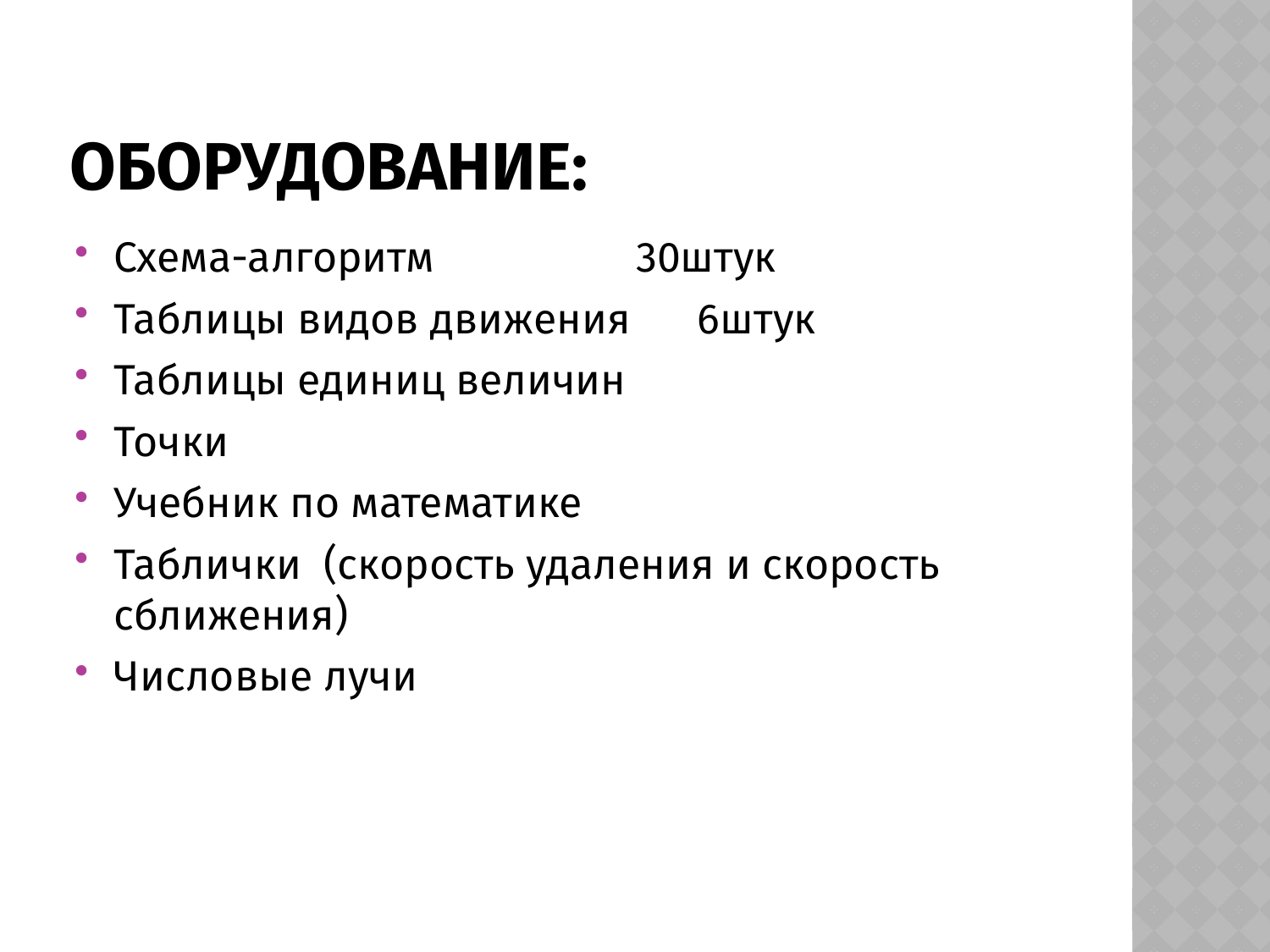

# Оборудование:
Схема-алгоритм                  30штук
Таблицы видов движения      6штук
Таблицы единиц величин
Точки
Учебник по математике
Таблички  (скорость удаления и скорость сближения)
Числовые лучи